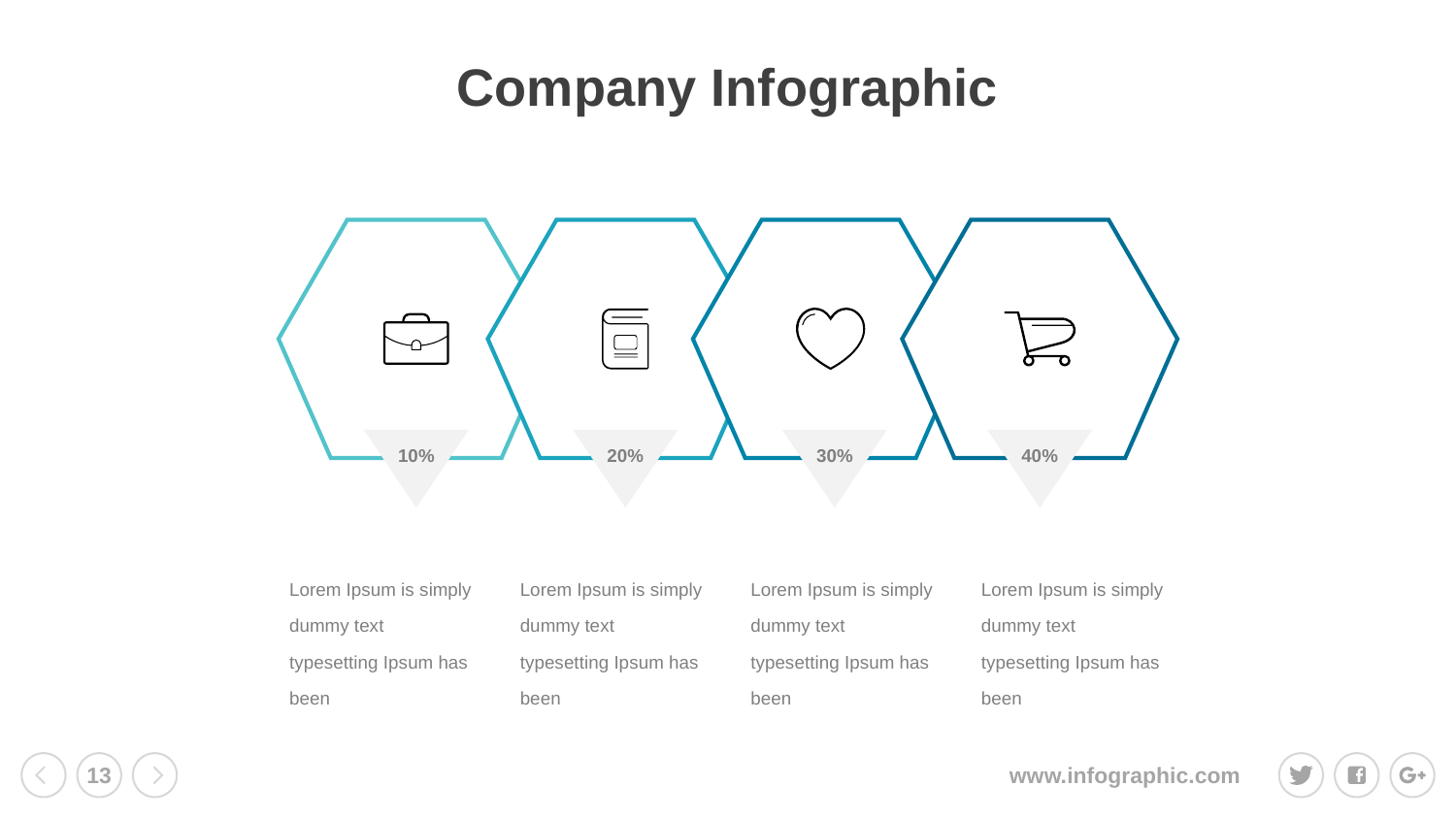

Company Infographic

10%
20%
30%
40%
Lorem Ipsum is simply dummy text typesetting Ipsum has been
Lorem Ipsum is simply dummy text typesetting Ipsum has been
Lorem Ipsum is simply dummy text typesetting Ipsum has been
Lorem Ipsum is simply dummy text typesetting Ipsum has been
13
www.infographic.com